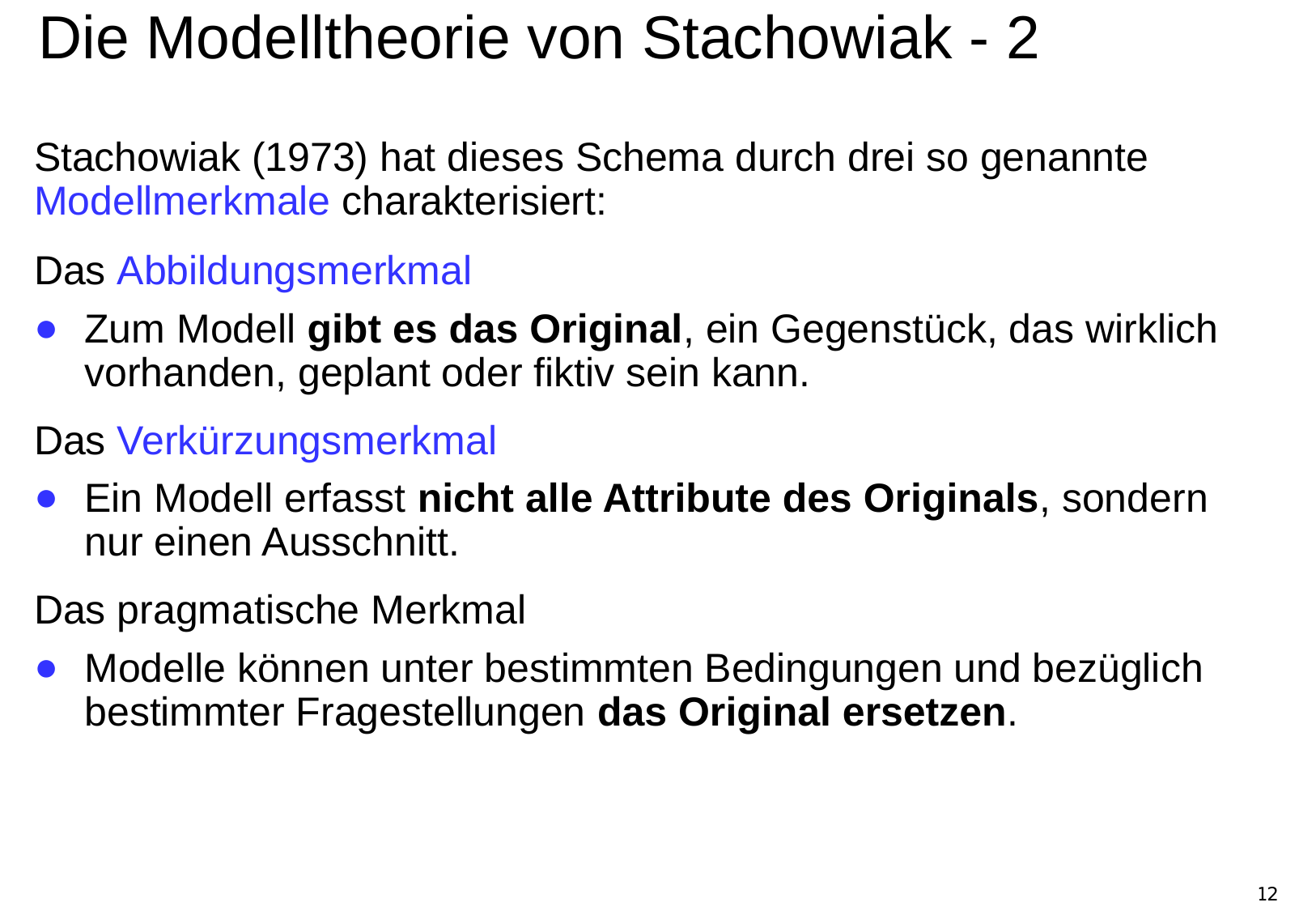

# Die Modelltheorie von Stachowiak - 2
Stachowiak (1973) hat dieses Schema durch drei so genannte Modellmerkmale charakterisiert:
Das Abbildungsmerkmal
Zum Modell gibt es das Original, ein Gegenstück, das wirklich vorhanden, geplant oder fiktiv sein kann.
Das Verkürzungsmerkmal
Ein Modell erfasst nicht alle Attribute des Originals, sondern nur einen Ausschnitt.
Das pragmatische Merkmal
Modelle können unter bestimmten Bedingungen und bezüglich bestimmter Fragestellungen das Original ersetzen.
12